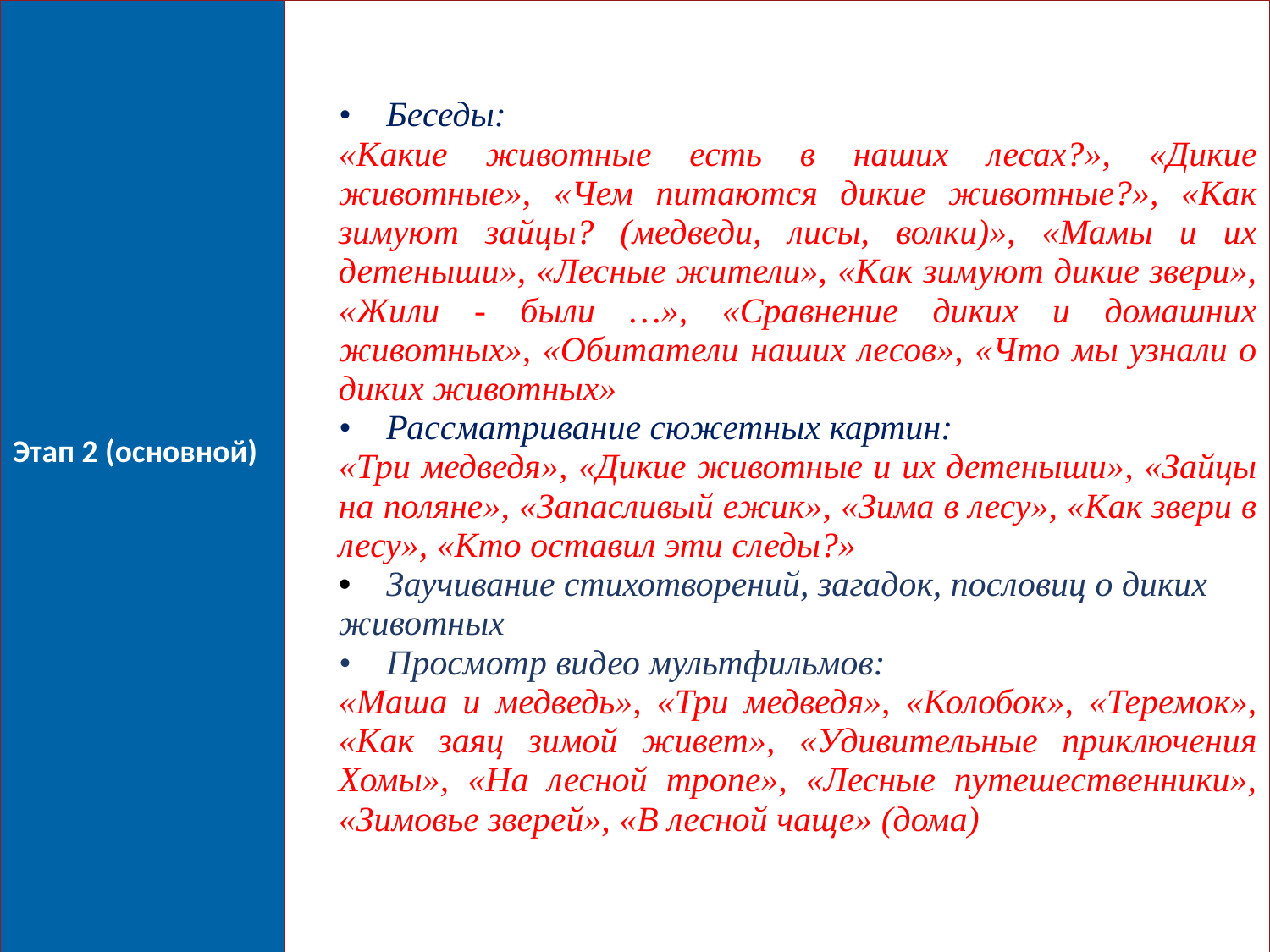

| Этап 2 (основной) | • Беседы: «Какие животные есть в наших лесах?», «Дикие животные», «Чем питаются дикие животные?», «Как зимуют зайцы? (медведи, лисы, волки)», «Мамы и их детеныши», «Лесные жители», «Как зимуют дикие звери», «Жили - были …», «Сравнение диких и домашних животных», «Обитатели наших лесов», «Что мы узнали о диких животных» • Рассматривание сюжетных картин: «Три медведя», «Дикие животные и их детеныши», «Зайцы на поляне», «Запасливый ежик», «Зима в лесу», «Как звери в лесу», «Кто оставил эти следы?» Заучивание стихотворений, загадок, пословиц о диких животных • Просмотр видео мультфильмов: «Маша и медведь», «Три медведя», «Колобок», «Теремок», «Как заяц зимой живет», «Удивительные приключения Хомы», «На лесной тропе», «Лесные путешественники», «Зимовье зверей», «В лесной чаще» (дома) |
| --- | --- |
7